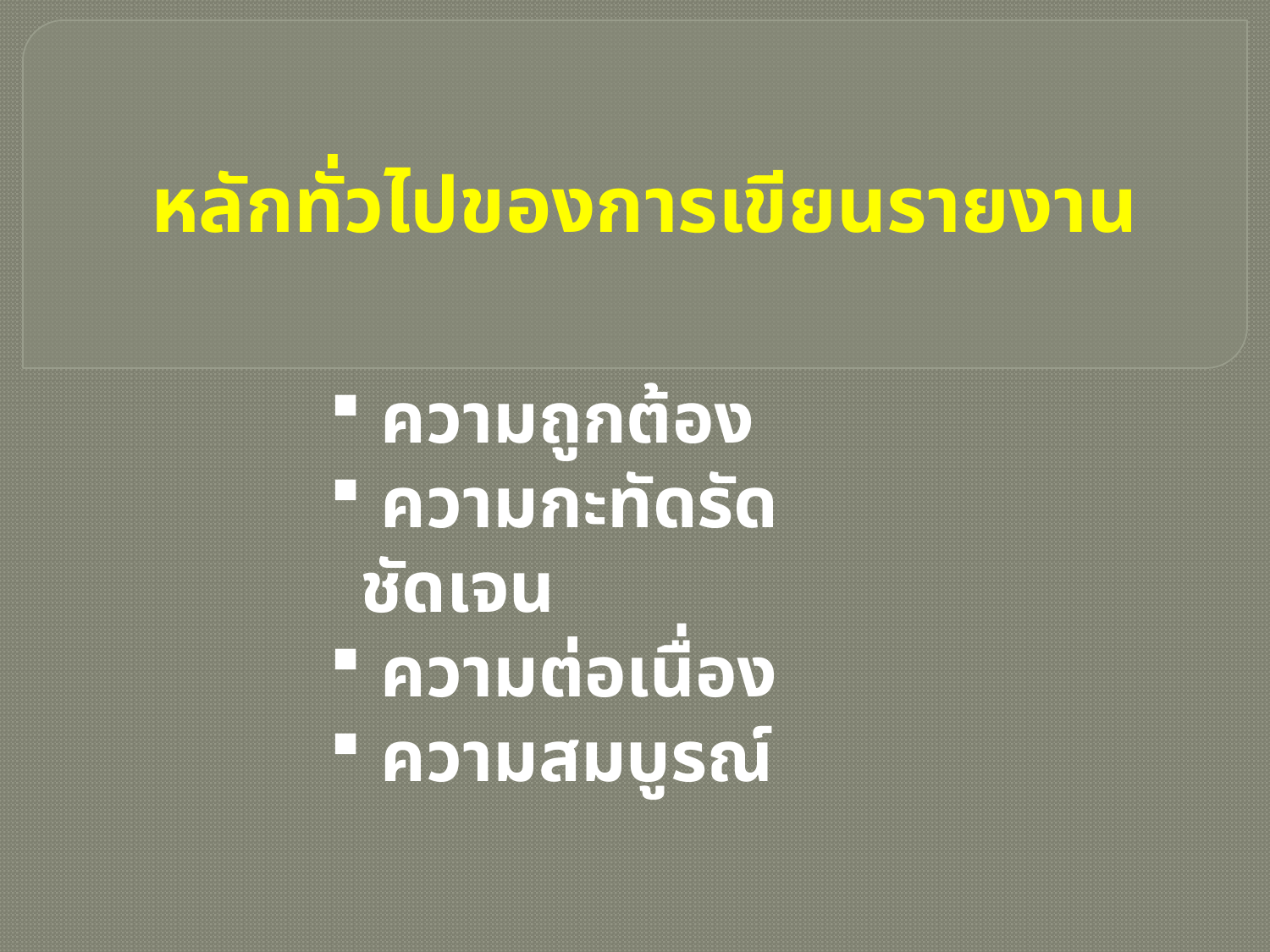

หลักทั่วไปของการเขียนรายงาน
 ความถูกต้อง
 ความกะทัดรัด ชัดเจน
 ความต่อเนื่อง
 ความสมบูรณ์